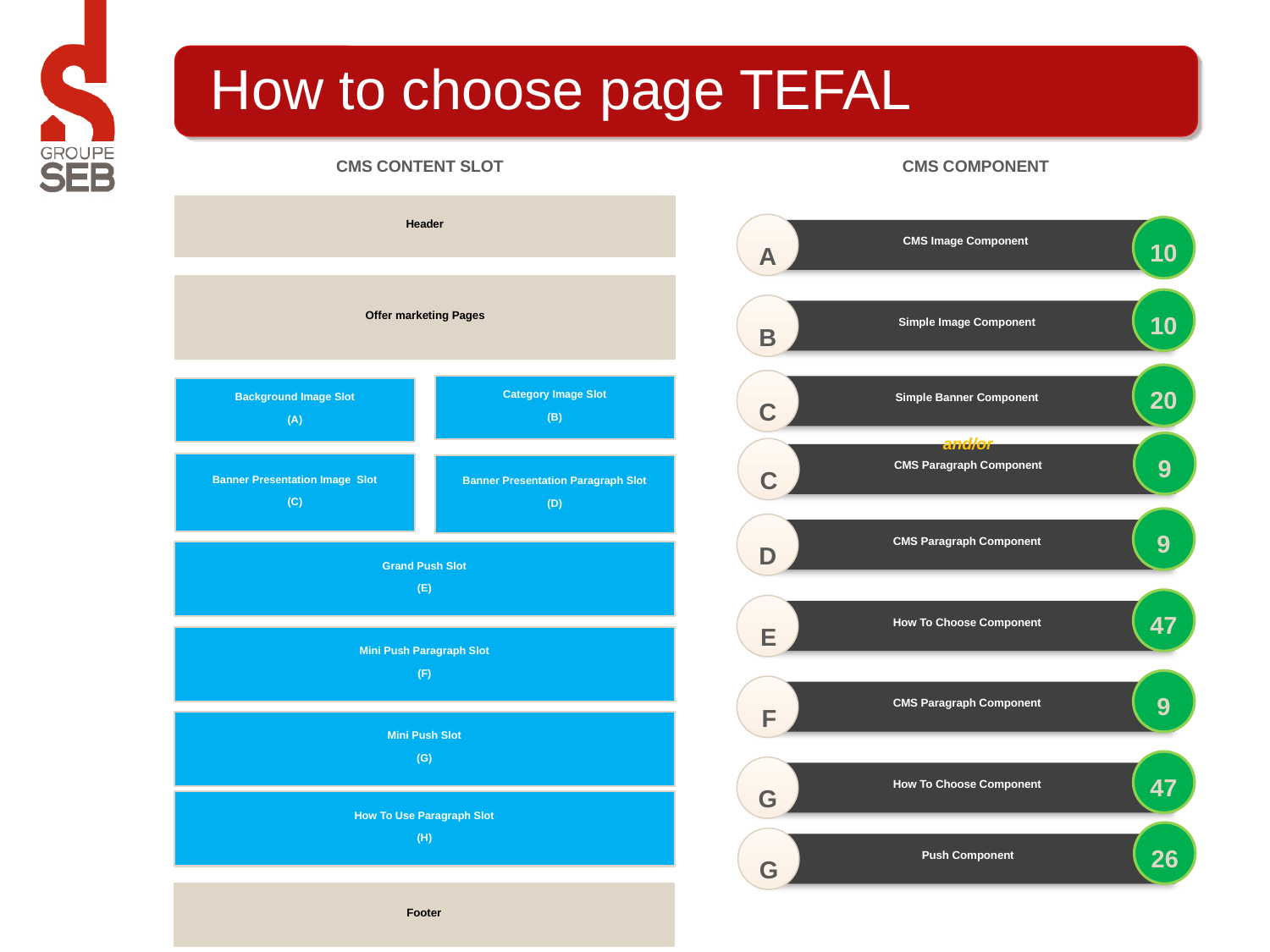

# How to choose page TEFAL
CMS Content Slot
CMS Component
Header
A
CMS Image Component
10
Offer marketing Pages
10
B
Simple Image Component
20
C
Simple Banner Component
Category Image Slot
(B)
Background Image Slot
(A)
and/or
9
C
CMS Paragraph Component
Banner Presentation Image  Slot
(C)
Banner Presentation Paragraph Slot
(D)
9
D
CMS Paragraph Component
Grand Push Slot
(E)
47
E
How To Choose Component
Mini Push Paragraph Slot
(F)
9
F
CMS Paragraph Component
Mini Push Slot
(G)
47
G
How To Choose Component
How To Use Paragraph Slot
(H)
26
G
Push Component
Footer